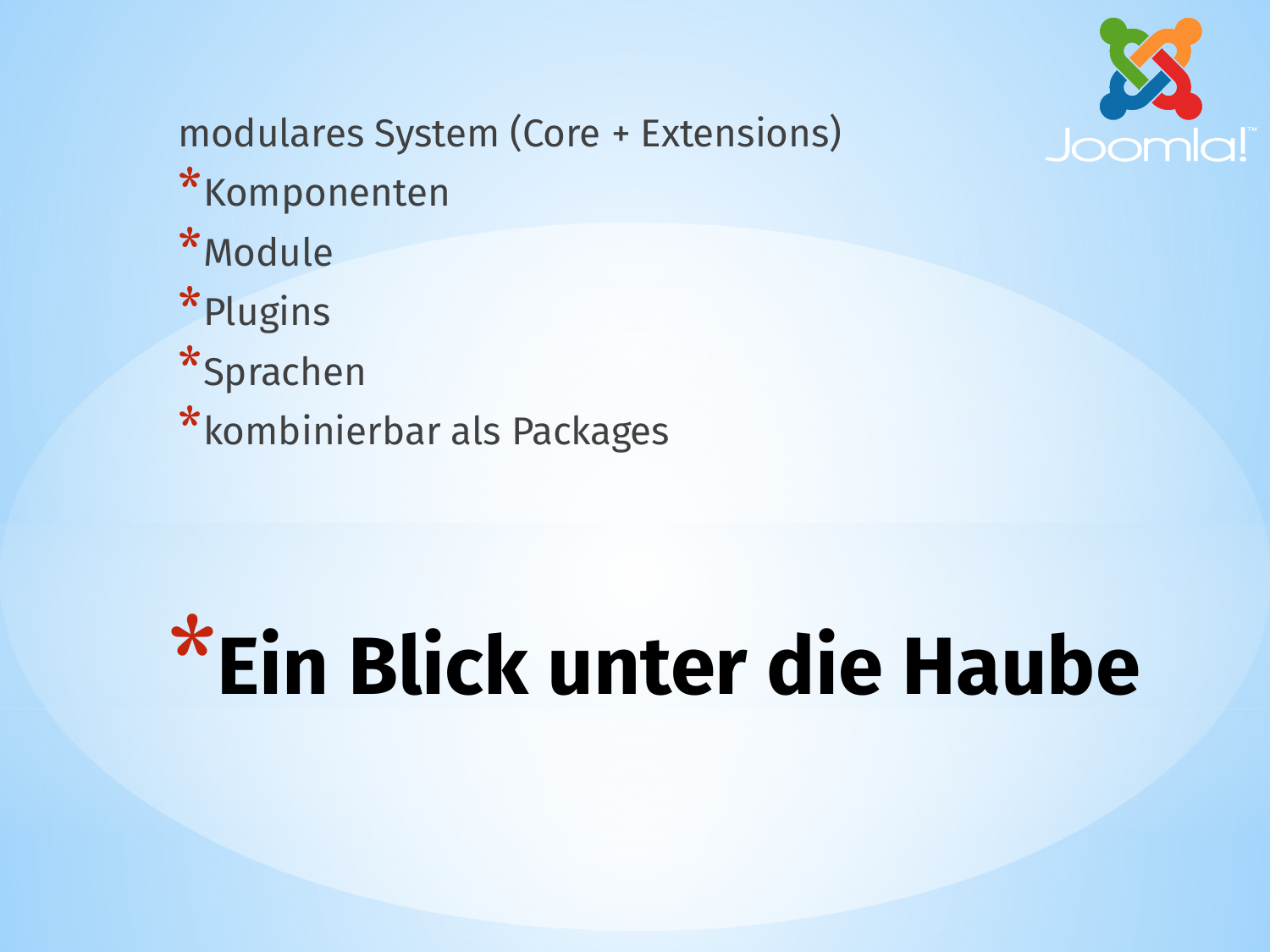

modulares System (Core + Extensions)
Komponenten
Module
Plugins
Sprachen
kombinierbar als Packages
# Ein Blick unter die Haube